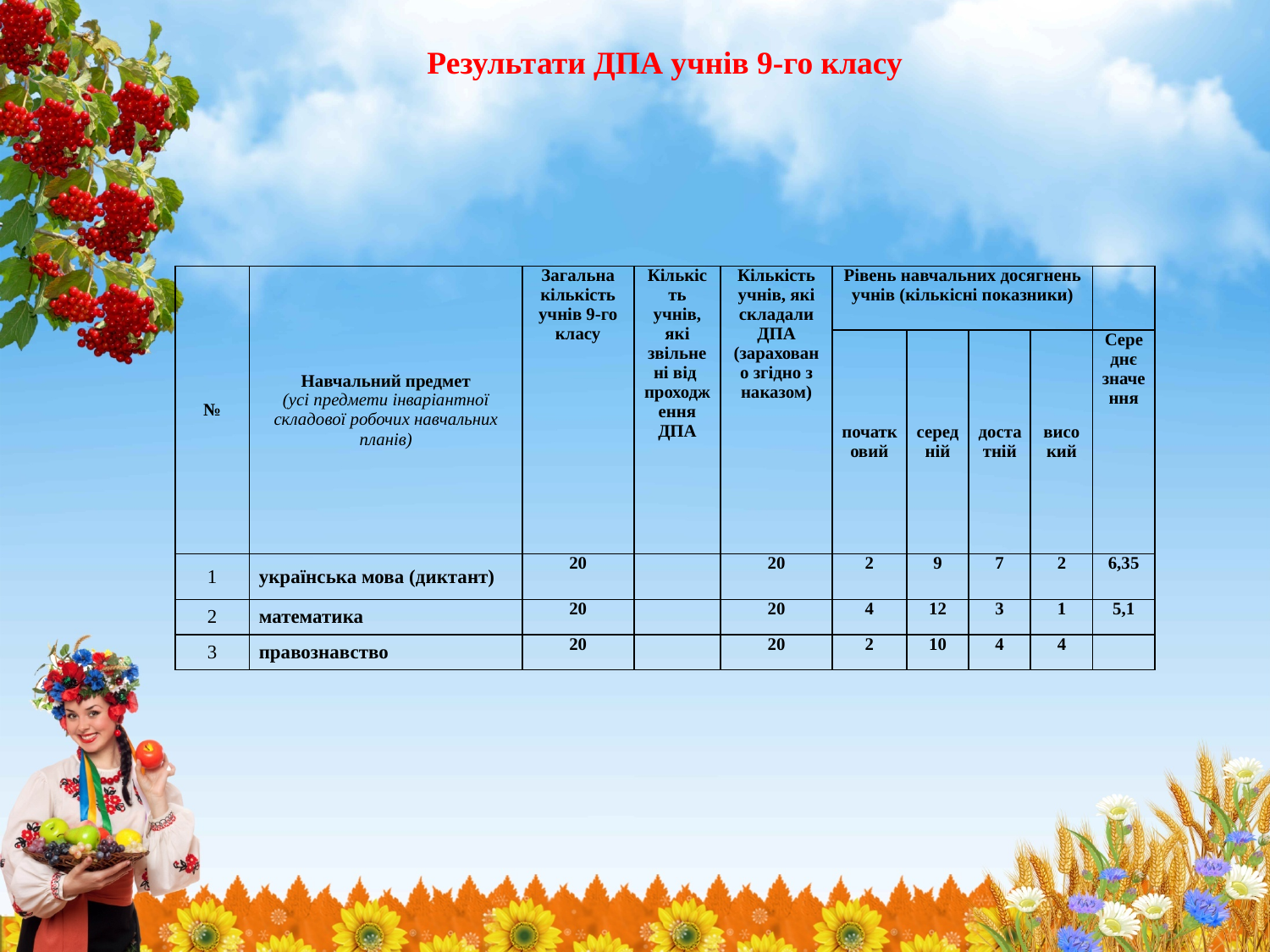

Результати ДПА учнів 9-го класу
| № | Навчальний предмет (усі предмети інваріантної складової робочих навчальних планів) | Загальна кількість учнів 9-го класу | Кількість учнів, які звільнені від проходження ДПА | Кількість учнів, які складали ДПА (зараховано згідно з наказом) | Рівень навчальних досягнень учнів (кількісні показники) |  |  |  |  |
| --- | --- | --- | --- | --- | --- | --- | --- | --- | --- |
|  |  |  |  |  | початковий | середній | достатній | високий | Середнє значення |
| 1 | українська мова (диктант) | 20 |  | 20 | 2 | 9 | 7 | 2 | 6,35 |
| 2 | математика | 20 |  | 20 | 4 | 12 | 3 | 1 | 5,1 |
| 3 | правознавство | 20 |  | 20 | 2 | 10 | 4 | 4 |  |